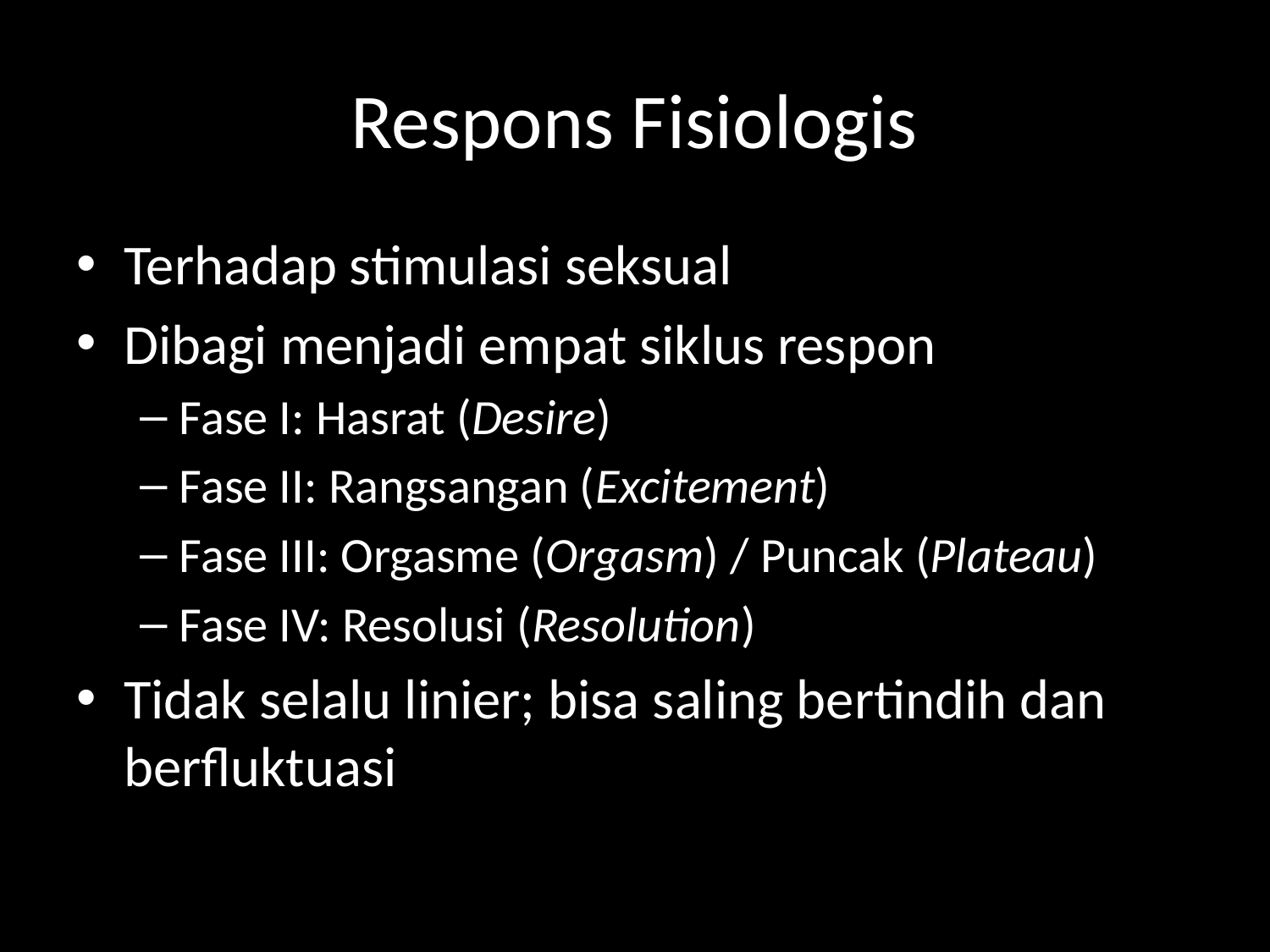

# Respons Fisiologis
Terhadap stimulasi seksual
Dibagi menjadi empat siklus respon
Fase I: Hasrat (Desire)
Fase II: Rangsangan (Excitement)
Fase III: Orgasme (Orgasm) / Puncak (Plateau)
Fase IV: Resolusi (Resolution)
Tidak selalu linier; bisa saling bertindih dan berfluktuasi